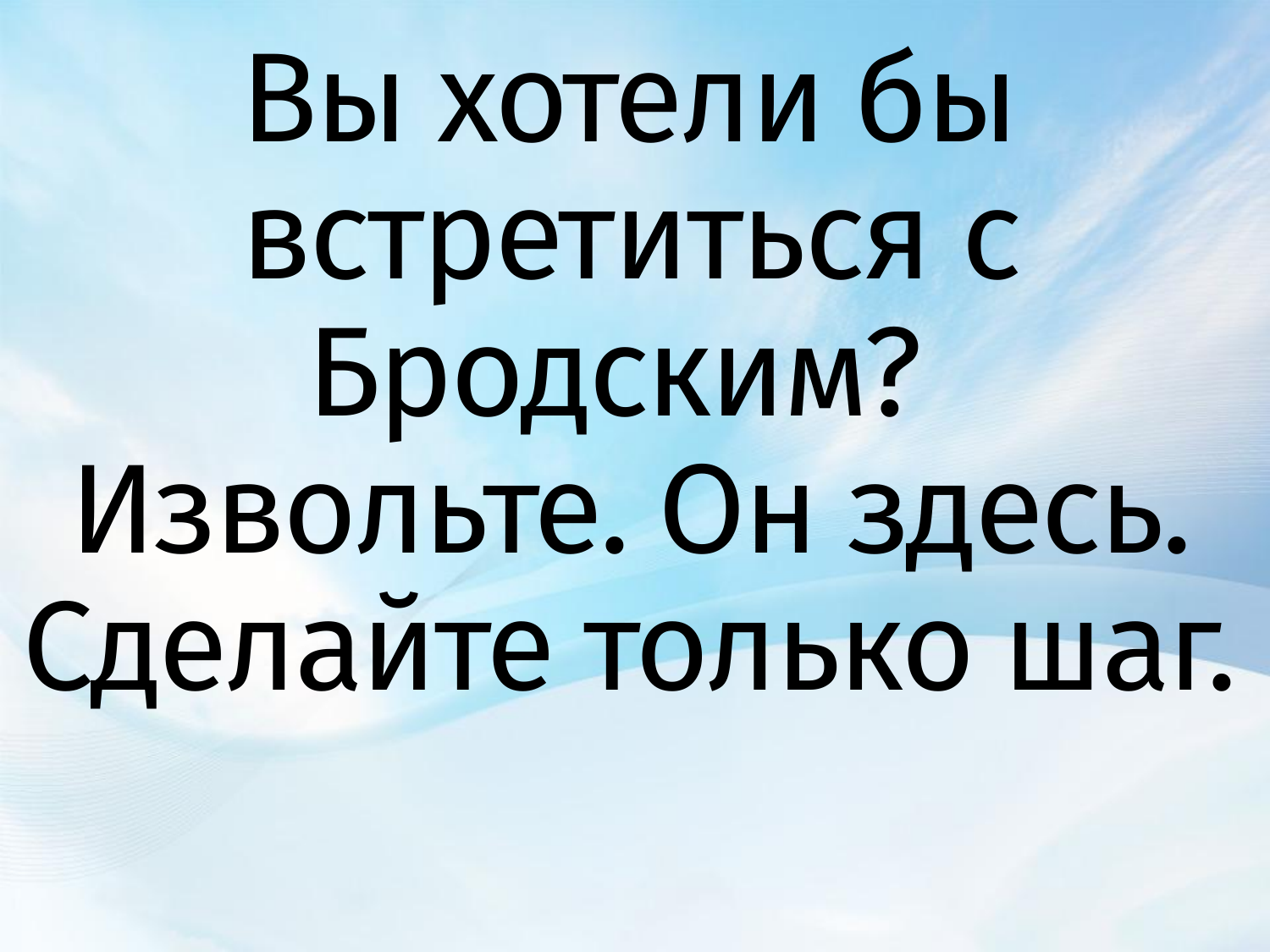

Вы хотели бы
встретиться с Бродским?
Извольте. Он здесь. Сделайте только шаг.